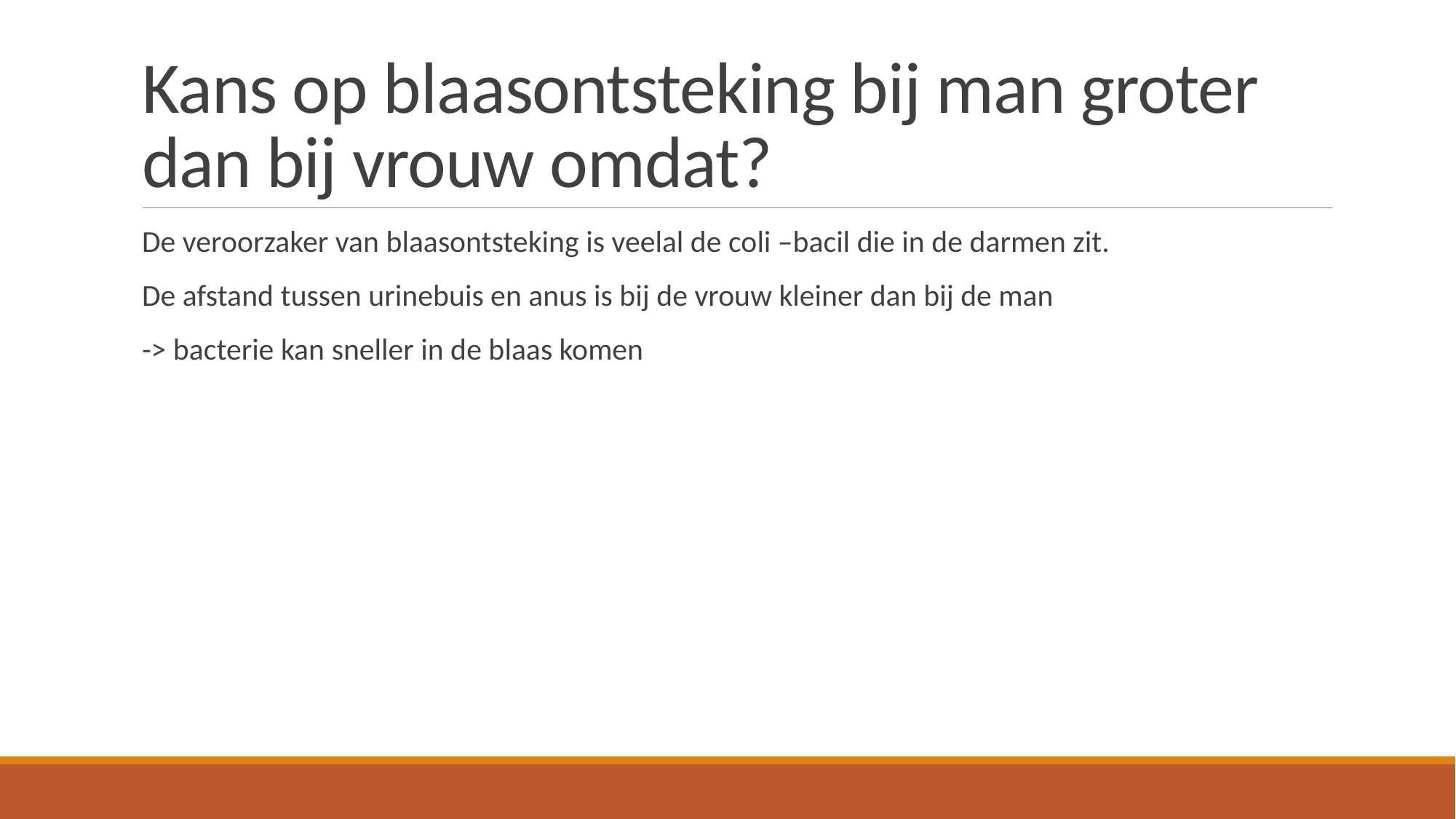

# Kans op blaasontsteking bij man groter dan bij vrouw omdat?
De veroorzaker van blaasontsteking is veelal de coli –bacil die in de darmen zit.
De afstand tussen urinebuis en anus is bij de vrouw kleiner dan bij de man
-> bacterie kan sneller in de blaas komen